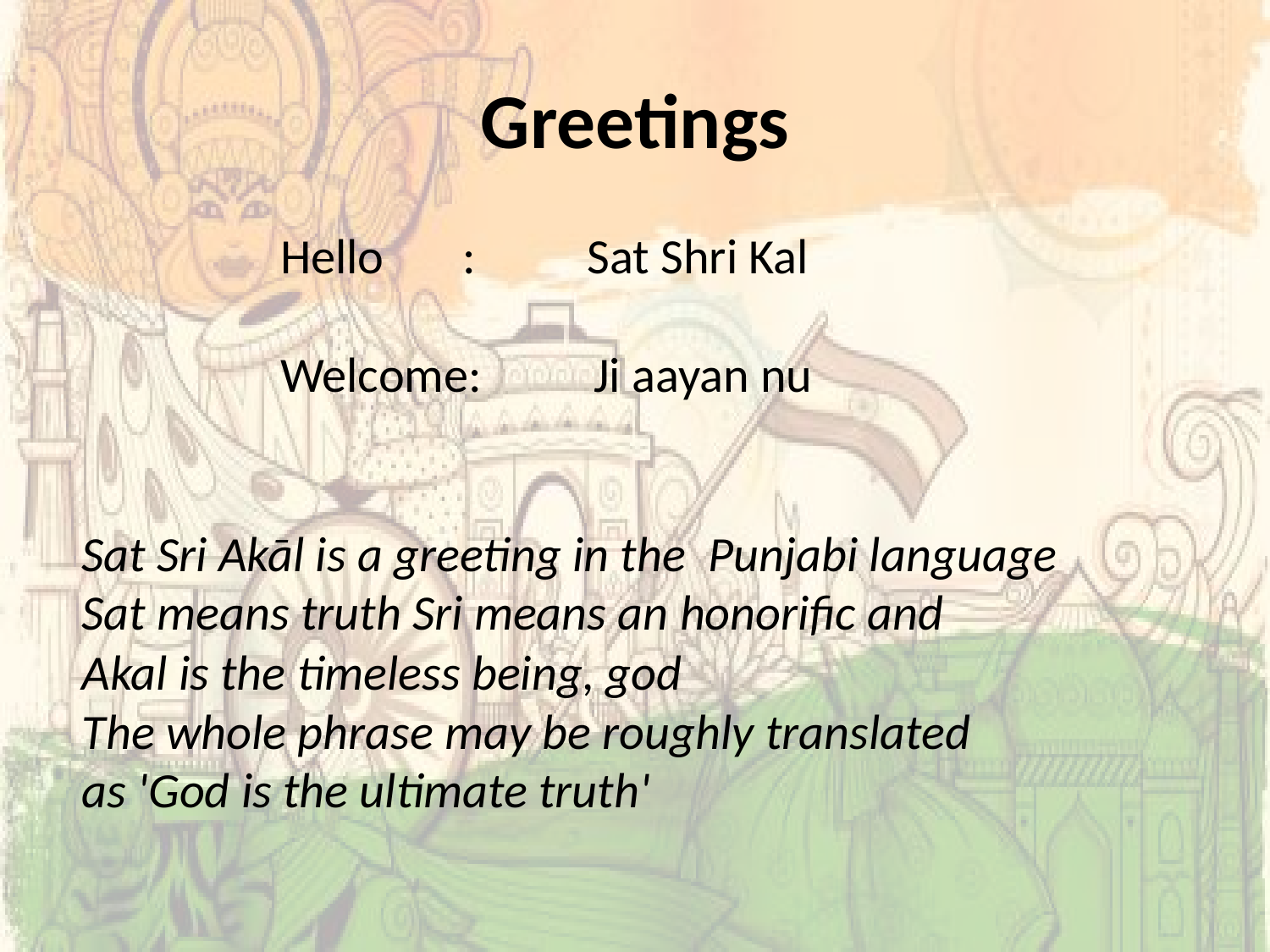

# Greetings
Hello       :          Sat Shri Kal

Welcome:          Ji aayan nu

Sat Sri Akāl is a greeting in the  Punjabi language
Sat means truth Sri means an honorific and
Akal is the timeless being, god
The whole phrase may be roughly translated
as 'God is the ultimate truth'